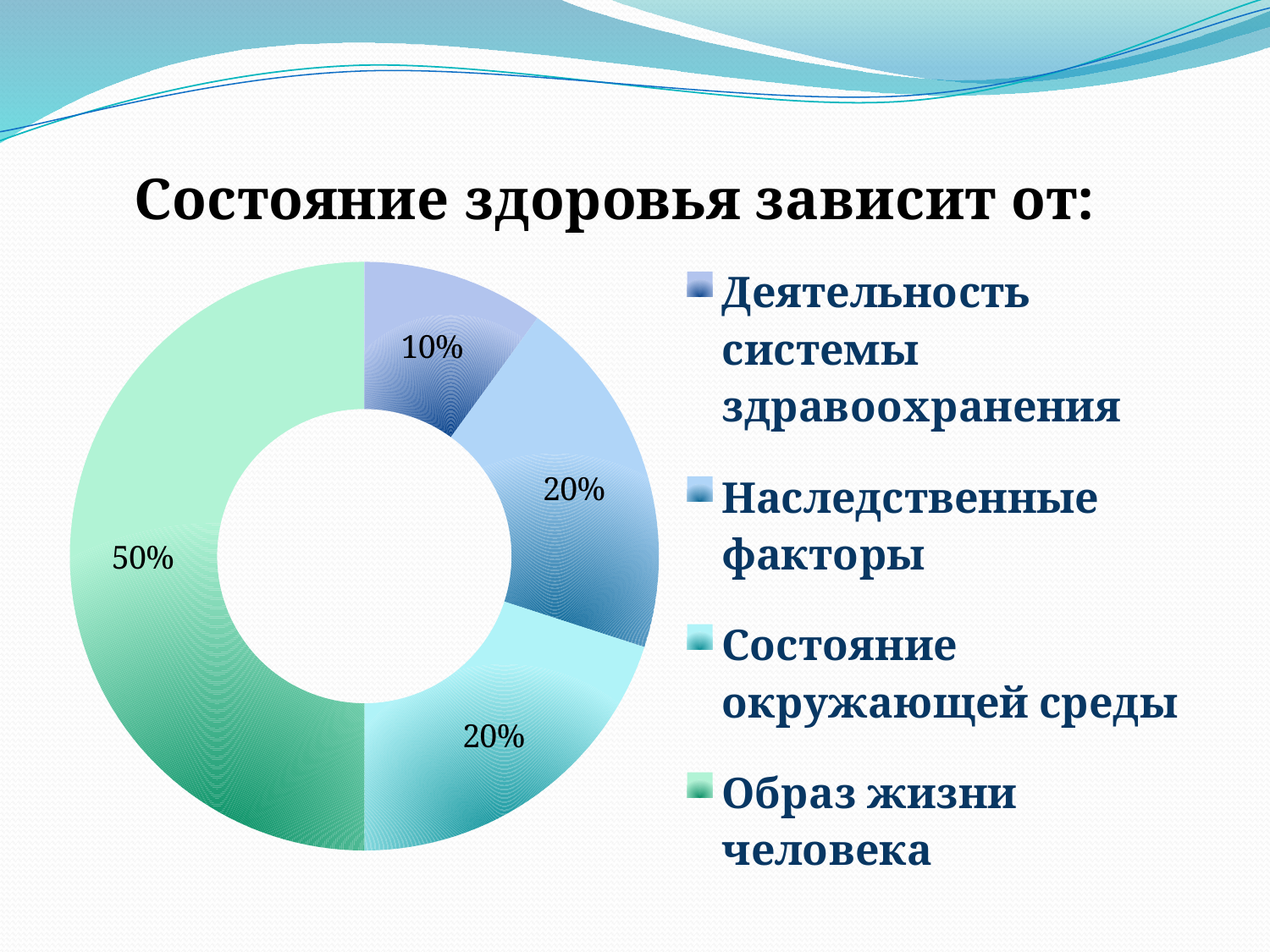

#

### Chart: Состояние здоровья зависит от:

| Category | Состояние здоровья зависит от: |
|---|---|
| Деятельность системы здравоохранения | 0.1 |
| Наследственные факторы | 0.2 |
| Состояние окружающей среды | 0.2 |
| Образ жизни человека | 0.5 |